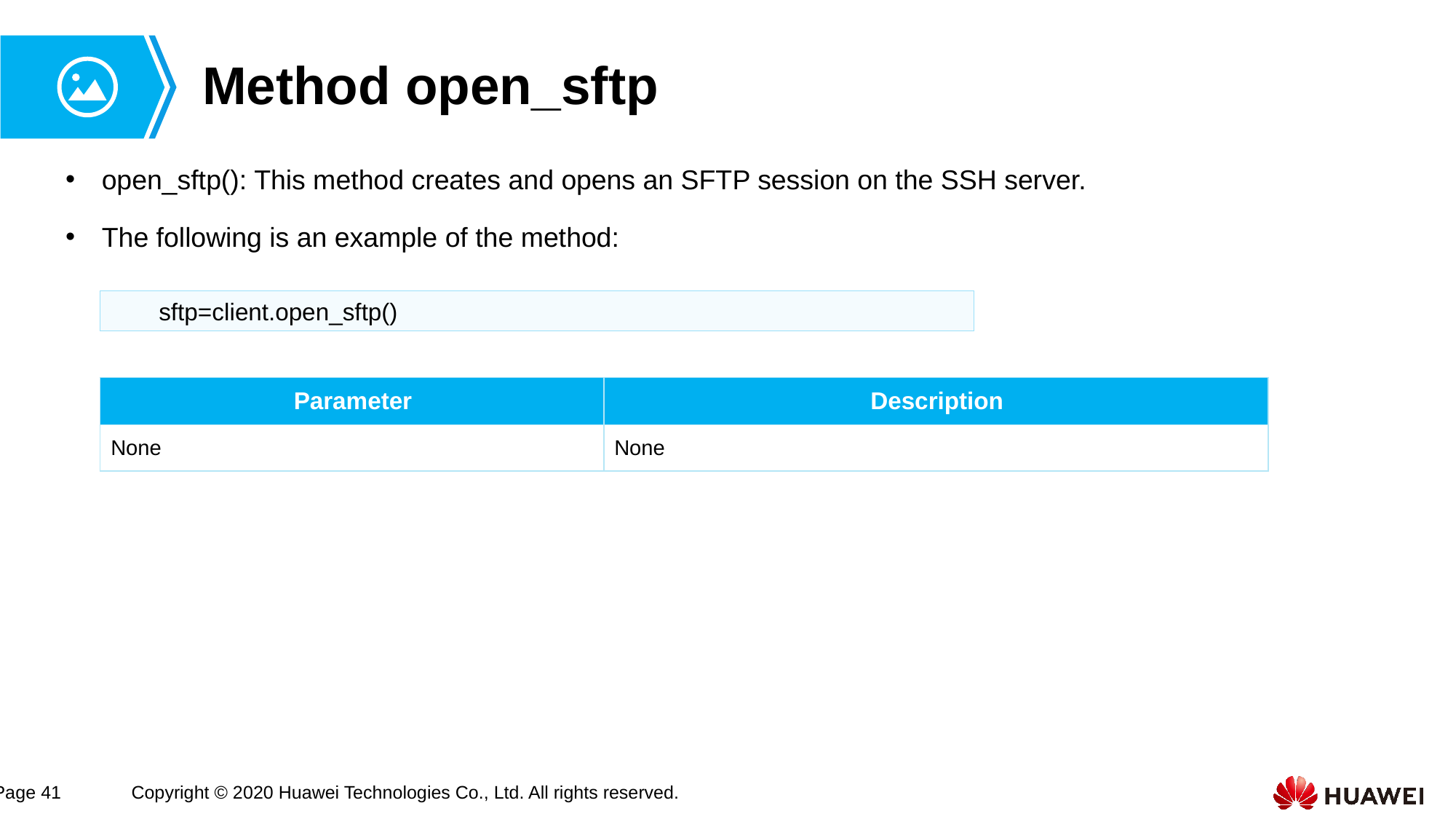

# Method open_sftp
open_sftp(): This method creates and opens an SFTP session on the SSH server.
The following is an example of the method:

sftp=client.open_sftp()
| Parameter | Description |
| --- | --- |
| None | None |